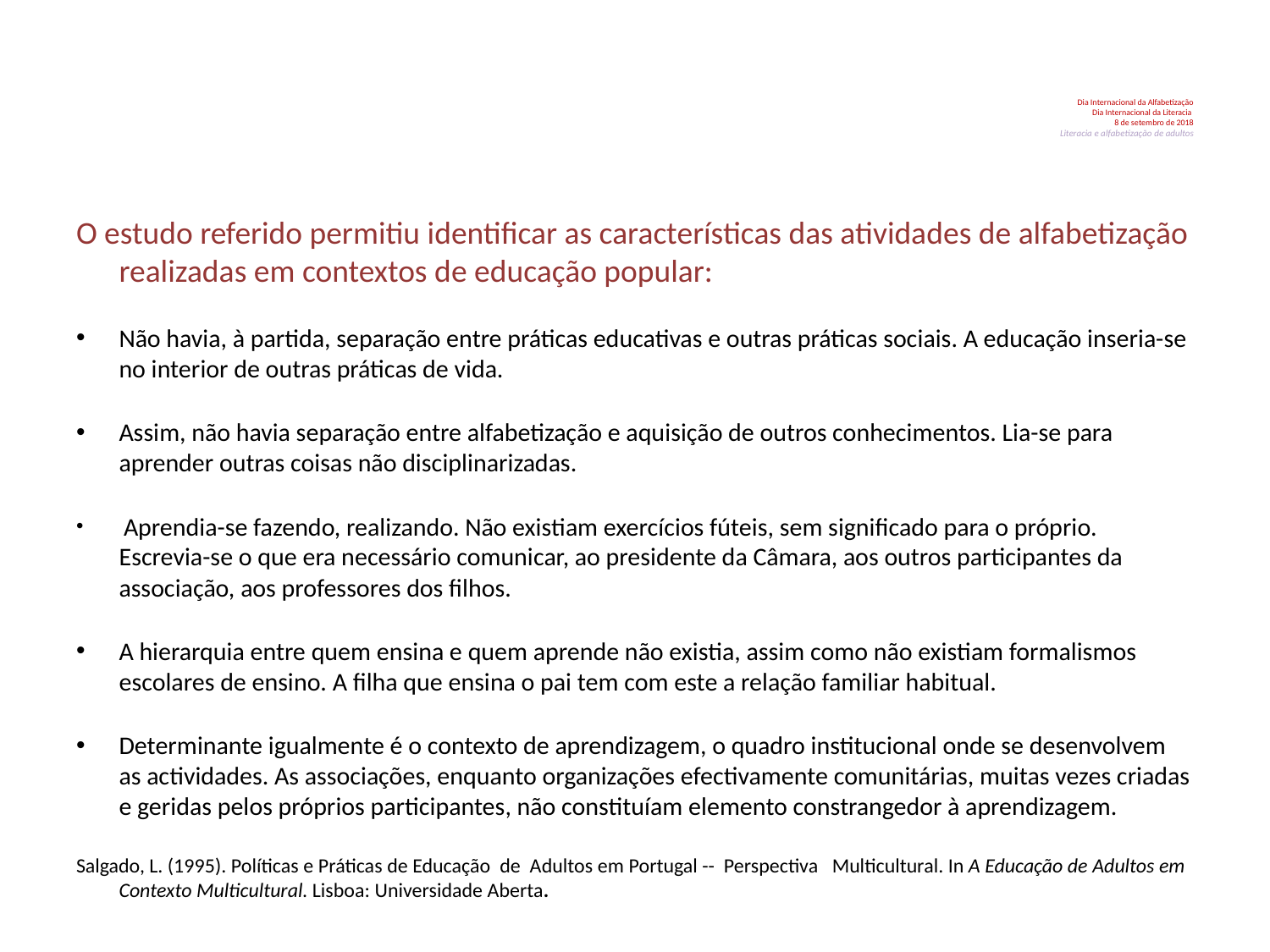

# Dia Internacional da Alfabetização Dia Internacional da Literacia 8 de setembro de 2018 Literacia e alfabetização de adultos
O estudo referido permitiu identificar as características das atividades de alfabetização realizadas em contextos de educação popular:

Não havia, à partida, separação entre práticas educativas e outras práticas sociais. A educação inseria-se no interior de outras práticas de vida.

Assim, não havia separação entre alfabetização e aquisição de outros conhecimentos. Lia-se para aprender outras coisas não disciplinarizadas.

 Aprendia-se fazendo, realizando. Não existiam exercícios fúteis, sem significado para o próprio. Escrevia-se o que era necessário comunicar, ao presidente da Câmara, aos outros participantes da associação, aos professores dos filhos.

A hierarquia entre quem ensina e quem aprende não existia, assim como não existiam formalismos escolares de ensino. A filha que ensina o pai tem com este a relação familiar habitual.

Determinante igualmente é o contexto de aprendizagem, o quadro institucional onde se desenvolvem as actividades. As associações, enquanto organizações efectivamente comunitárias, muitas vezes criadas e geridas pelos próprios participantes, não constituíam elemento constrangedor à aprendizagem.

Salgado, L. (1995). Políticas e Práticas de Educação  de  Adultos em Portugal --  Perspectiva   Multicultural. In A Educação de Adultos em Contexto Multicultural. Lisboa: Universidade Aberta.